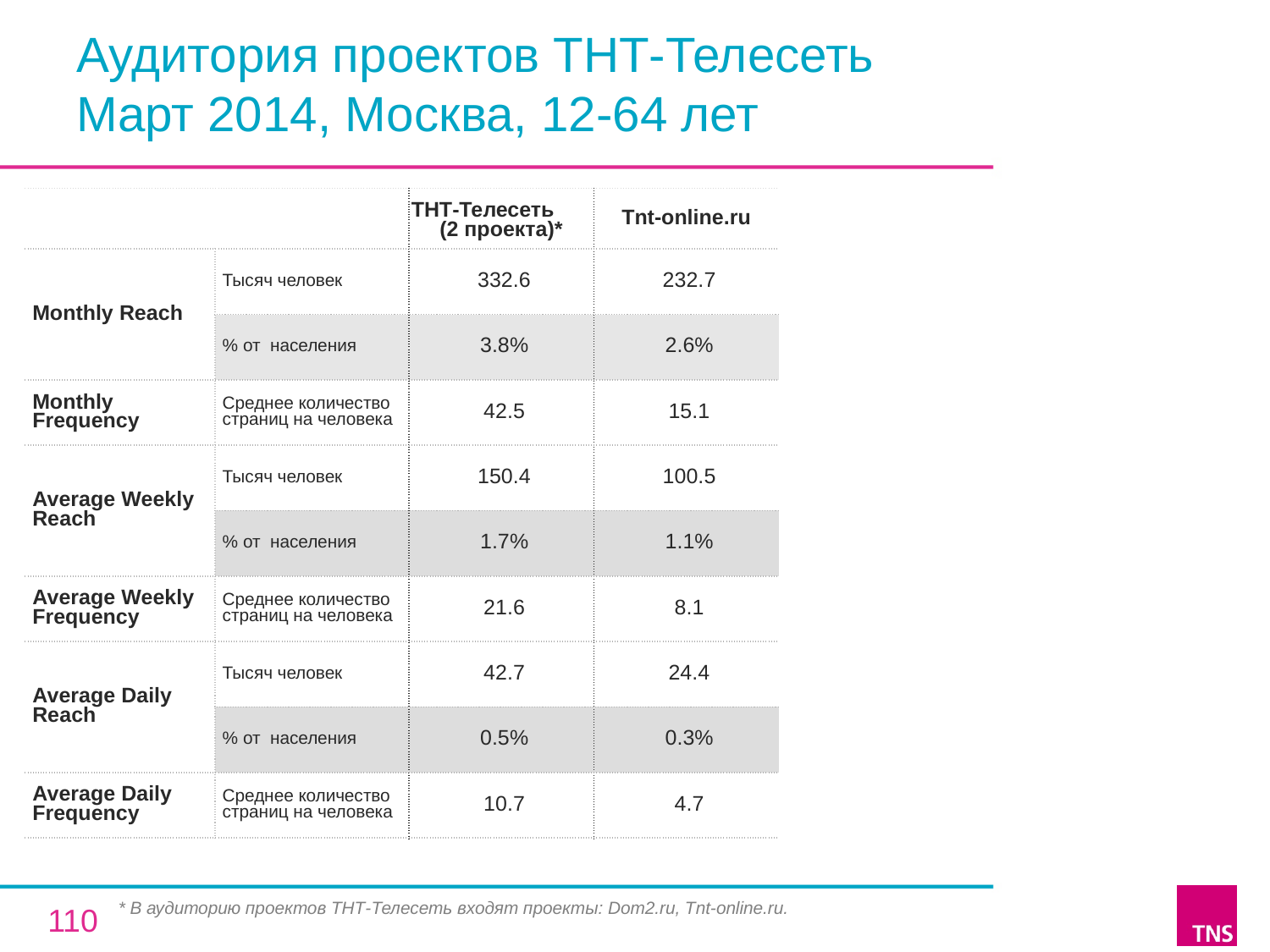

# Аудитория проектов ТНТ-Телесеть Март 2014, Москва, 12-64 лет
|  |  | ТНТ-Телесеть (2 проекта)\* | Tnt-online.ru |
| --- | --- | --- | --- |
| Monthly Reach | Тысяч человек | 332.6 | 232.7 |
|  | % от населения | 3.8% | 2.6% |
| Monthly Frequency | Среднее количество страниц на человека | 42.5 | 15.1 |
| Average Weekly Reach | Тысяч человек | 150.4 | 100.5 |
|  | % от населения | 1.7% | 1.1% |
| Average Weekly Frequency | Среднее количество страниц на человека | 21.6 | 8.1 |
| Average Daily Reach | Тысяч человек | 42.7 | 24.4 |
|  | % от населения | 0.5% | 0.3% |
| Average Daily Frequency | Среднее количество страниц на человека | 10.7 | 4.7 |
* В аудиторию проектов ТНТ-Телесеть входят проекты: Dom2.ru, Tnt-online.ru.
110